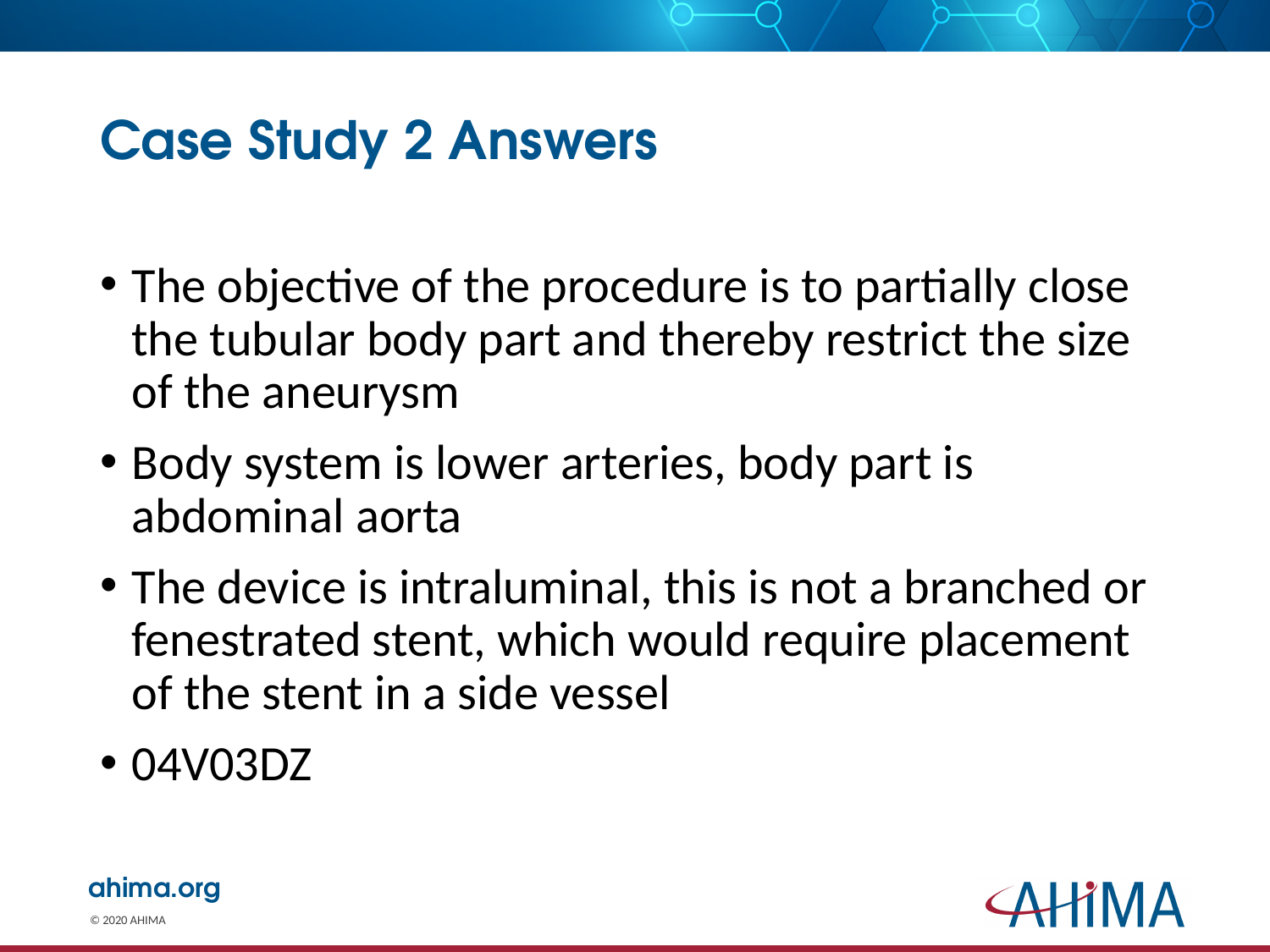

# Case Study 2 Answers
The objective of the procedure is to partially close the tubular body part and thereby restrict the size of the aneurysm
Body system is lower arteries, body part is abdominal aorta
The device is intraluminal, this is not a branched or fenestrated stent, which would require placement of the stent in a side vessel
04V03DZ